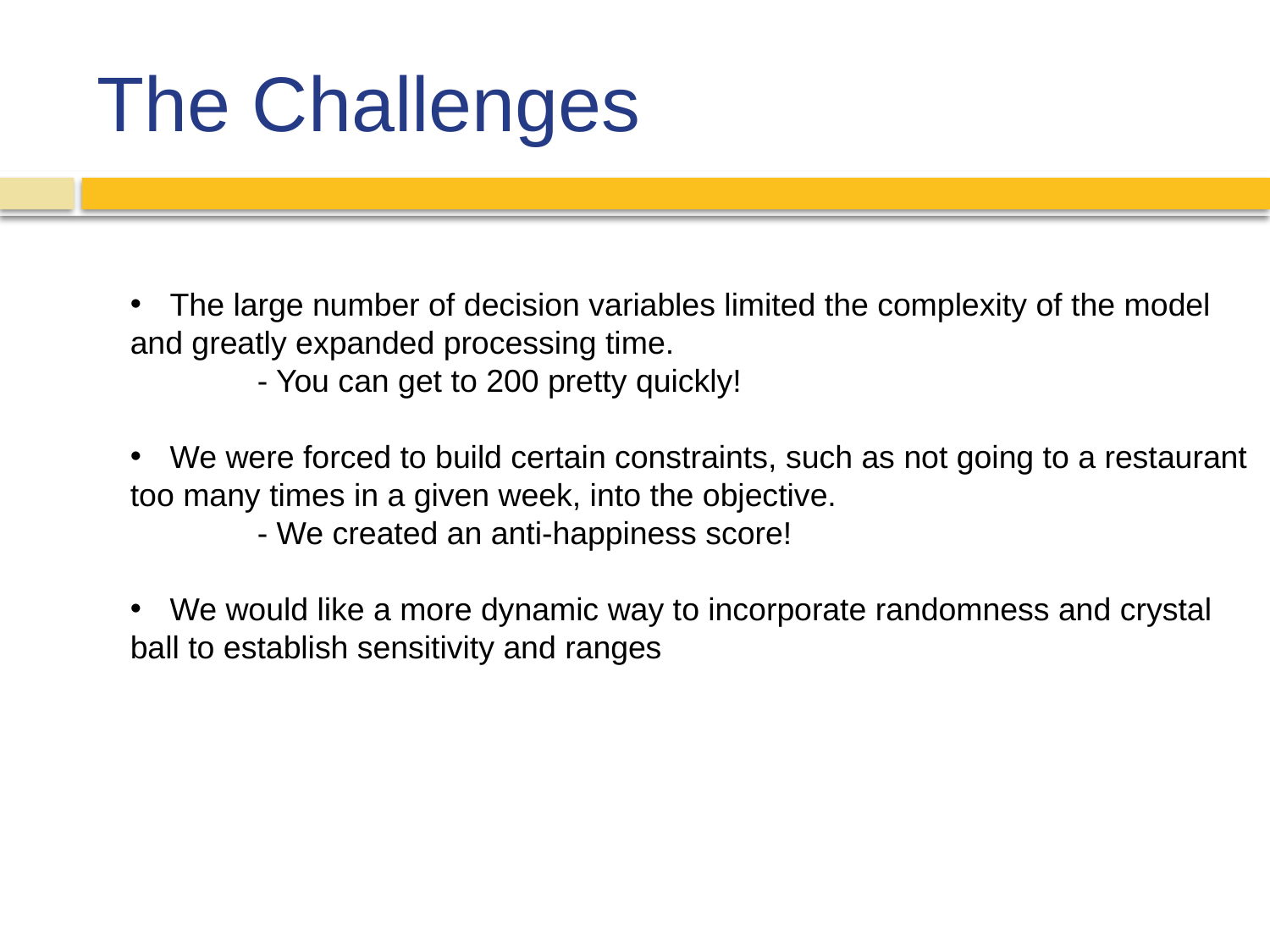

# The Challenges
The large number of decision variables limited the complexity of the model
and greatly expanded processing time.
	- You can get to 200 pretty quickly!

We were forced to build certain constraints, such as not going to a restaurant
too many times in a given week, into the objective.
	- We created an anti-happiness score!

We would like a more dynamic way to incorporate randomness and crystal
ball to establish sensitivity and ranges